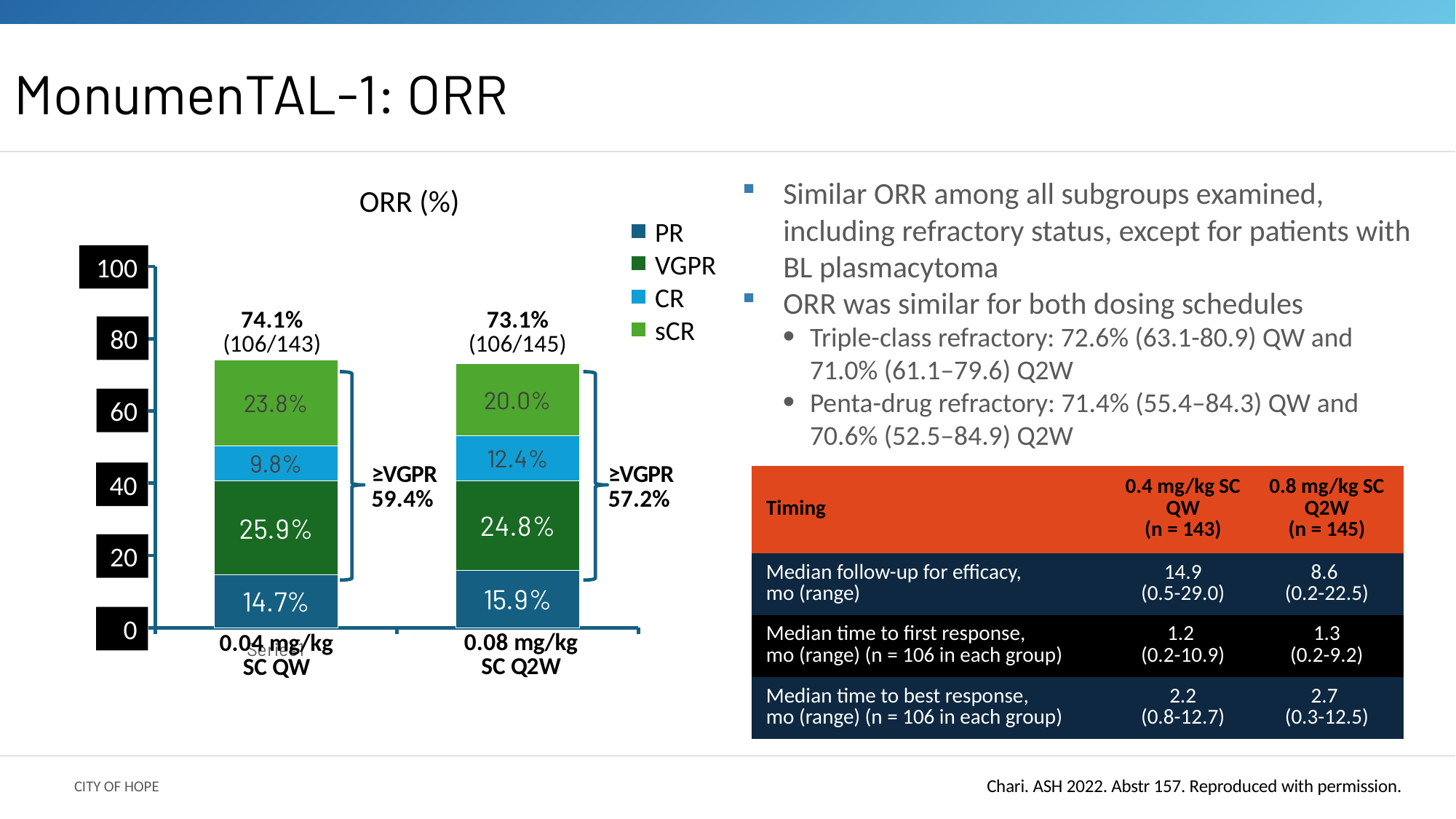

MonumenTAL-1: ORR
Similar ORR among all subgroups examined, including refractory status, except for patients with BL plasmacytoma
ORR was similar for both dosing schedules
Triple-class refractory: 72.6% (63.1-80.9) QW and 71.0% (61.1–79.6) Q2W
Penta-drug refractory: 71.4% (55.4–84.3) QW and 70.6% (52.5–84.9) Q2W

ORR (%)
PR
VGPR
CR
sCR

### Chart

| Category | PR | VGPR | CR | sCR |
|---|---|---|---|---|
|  | 14.7 | 25.9 | 9.8 | 23.8 |
|  | 15.9 | 24.8 | 12.4 | 20.0 |
100
80
60
40
20
0
| Timing | 0.4 mg/kg SC QW (n = 143) | 0.8 mg/kg SC Q2W (n = 145) |
| --- | --- | --- |
| Median follow-up for efficacy, mo (range) | 14.9 (0.5-29.0) | 8.6 (0.2-22.5) |
| Median time to first response, mo (range) (n = 106 in each group) | 1.2 (0.2-10.9) | 1.3 (0.2-9.2) |
| Median time to best response, mo (range) (n = 106 in each group) | 2.2 (0.8-12.7) | 2.7 (0.3-12.5) |
Chari. ASH 2022. Abstr 157. Reproduced with permission.